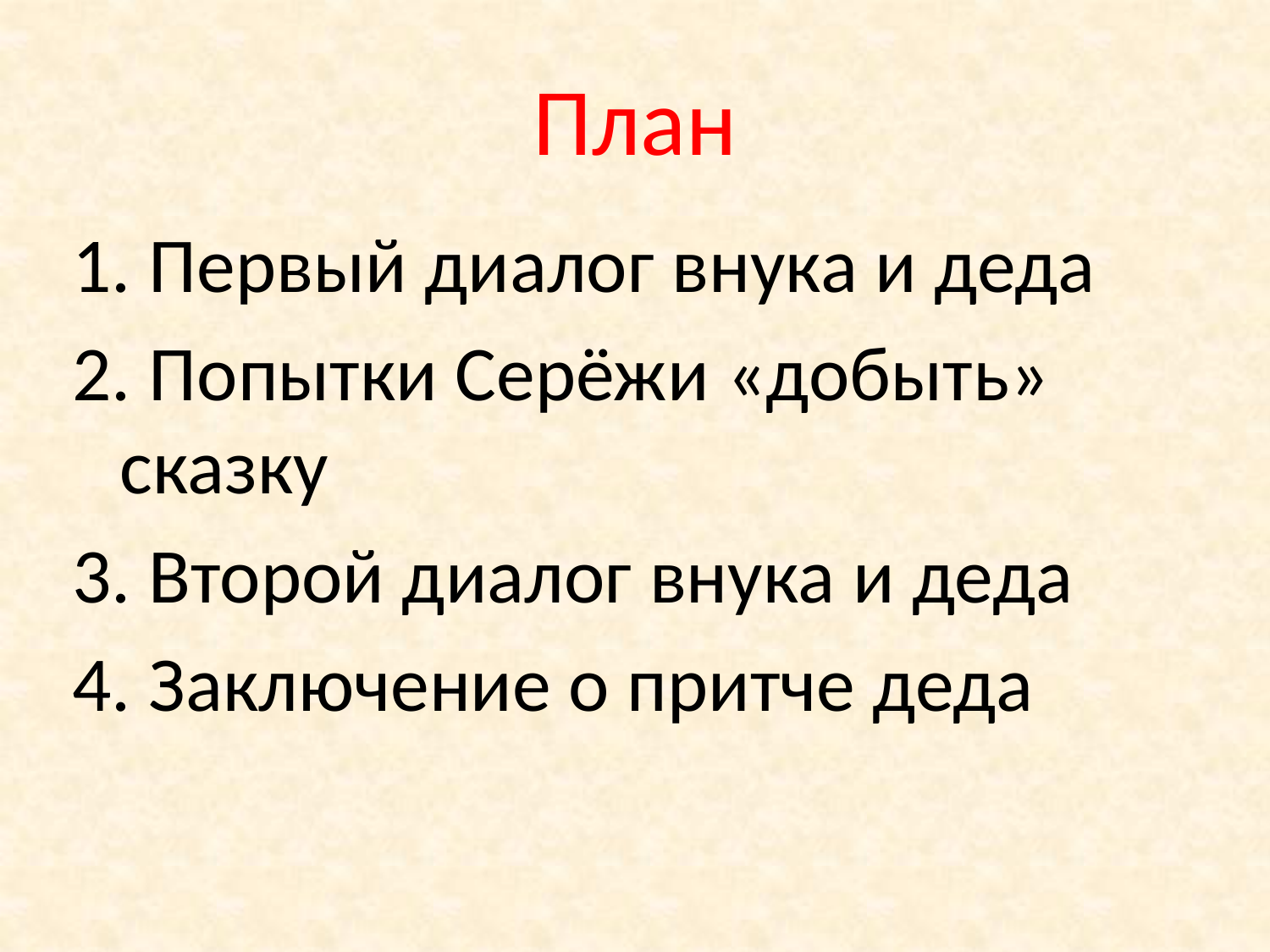

# План
1. Первый диалог внука и деда
2. Попытки Серёжи «добыть» сказку
3. Второй диалог внука и деда
4. Заключение о притче деда